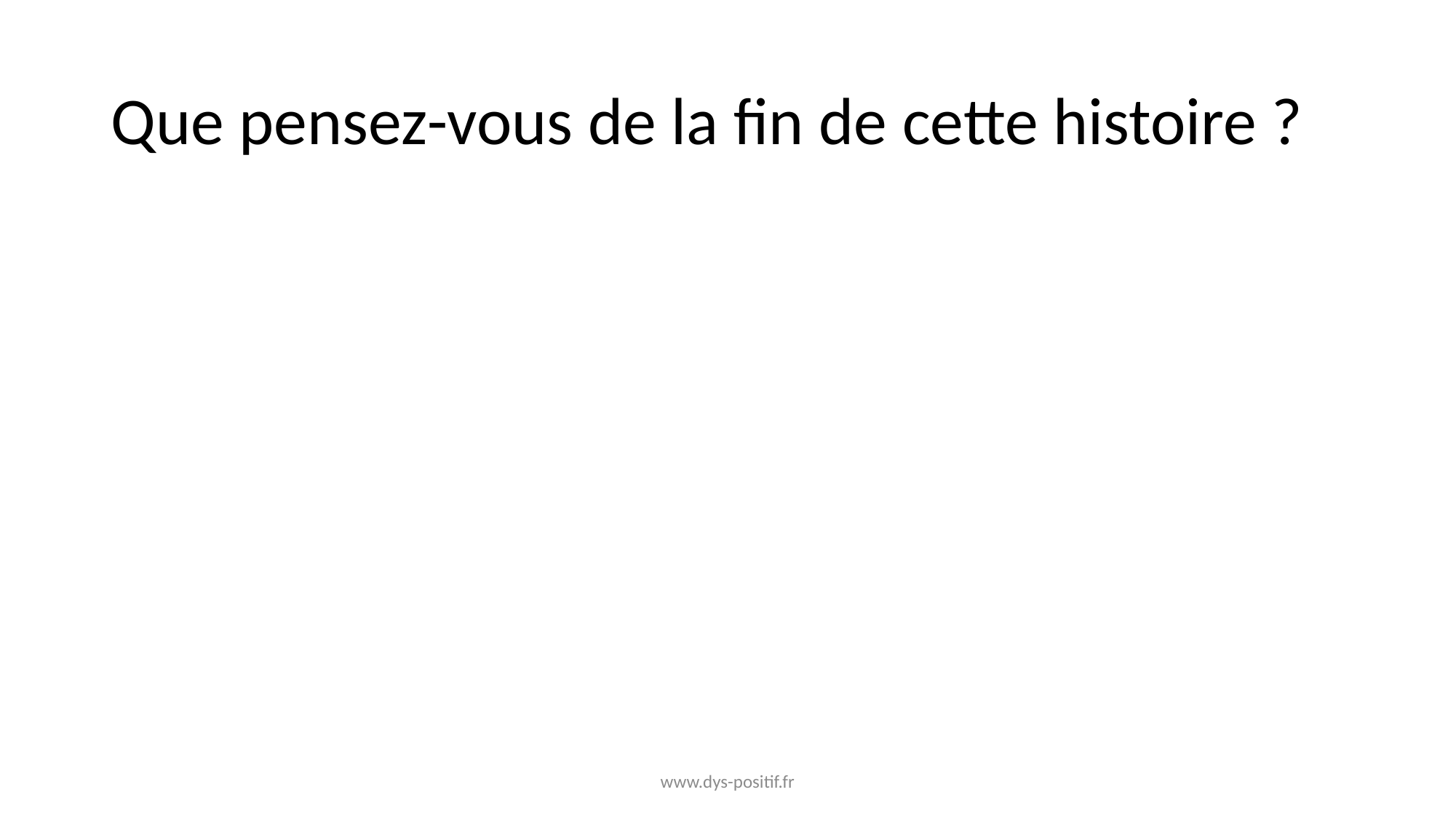

# Que pensez-vous de la fin de cette histoire ?

www.dys-positif.fr